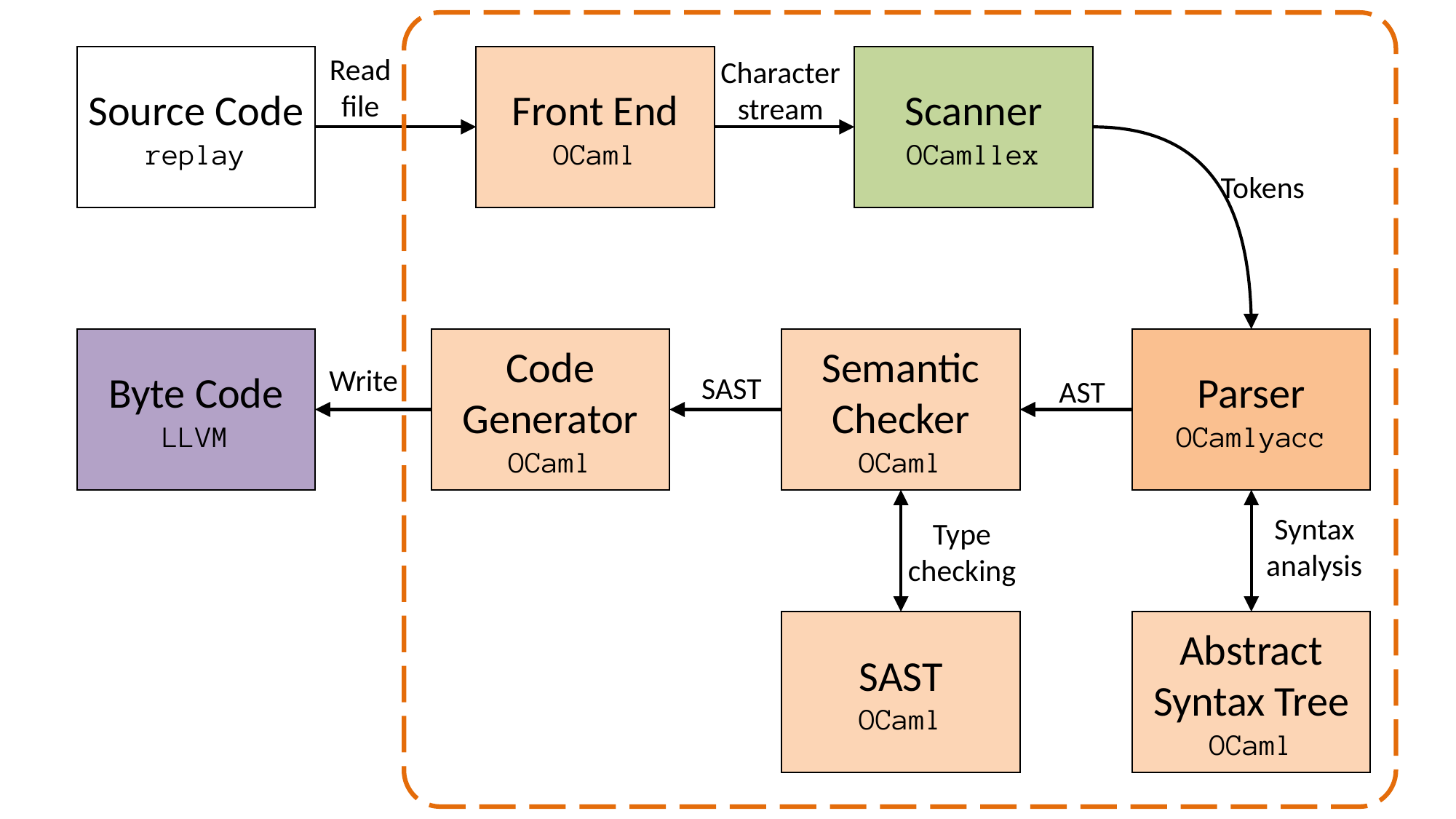

Read
file
Source Code
replay
Front End
OCaml
Scanner
OCamllex
Character stream
Tokens
Byte Code
LLVM
Code
Generator
OCaml
Semantic
Checker
OCaml
Parser
OCamlyacc
Write
SAST
AST
Syntax analysis
Type
checking
SAST
OCaml
Abstract
Syntax Tree
OCaml